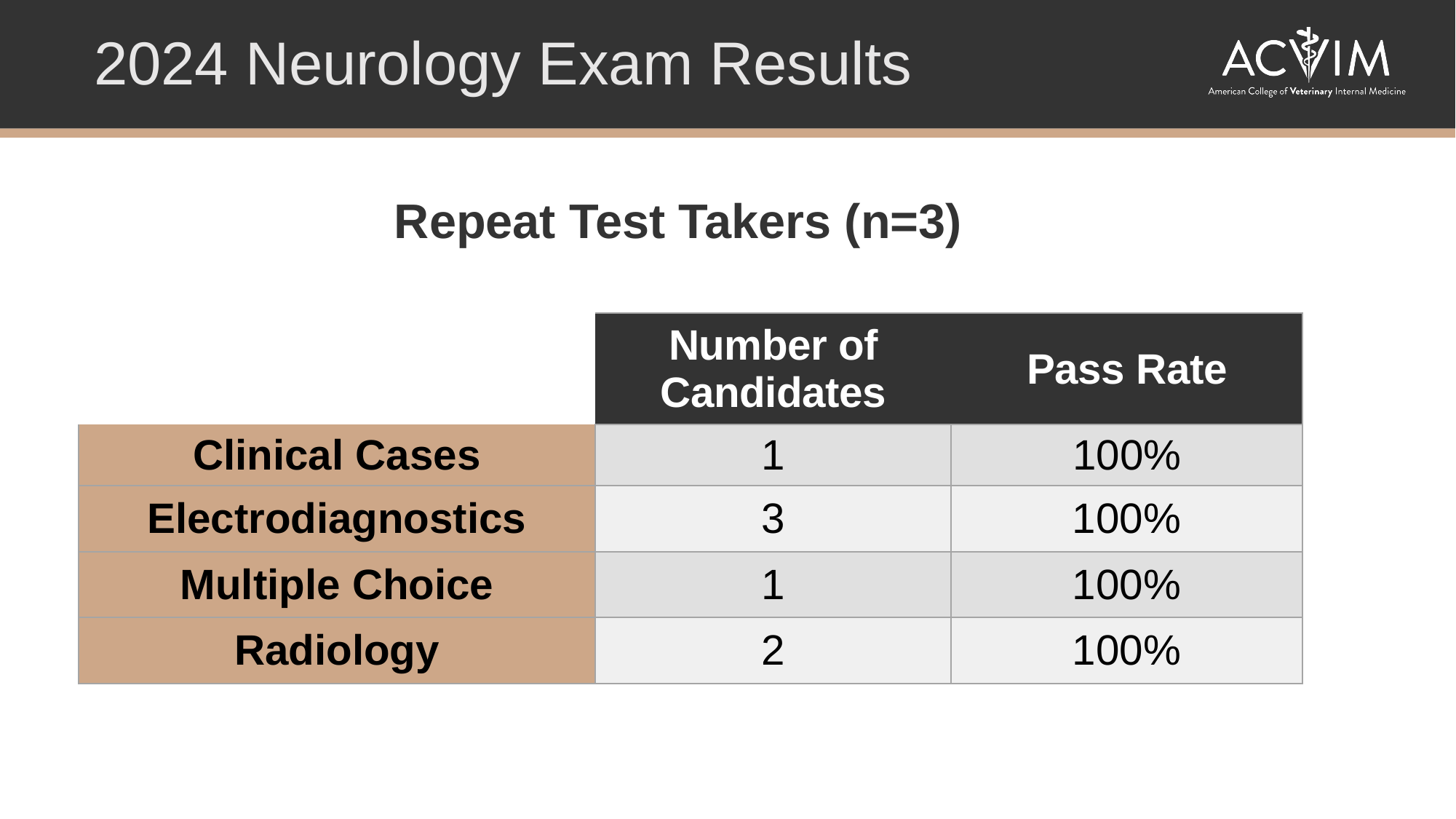

2024 Neurology Exam Results
Repeat Test Takers (n=3)
|  | Number of Candidates | Pass Rate |
| --- | --- | --- |
| Clinical Cases | 1 | 100% |
| Electrodiagnostics | 3 | 100% |
| Multiple Choice | 1 | 100% |
| Radiology | 2 | 100% |